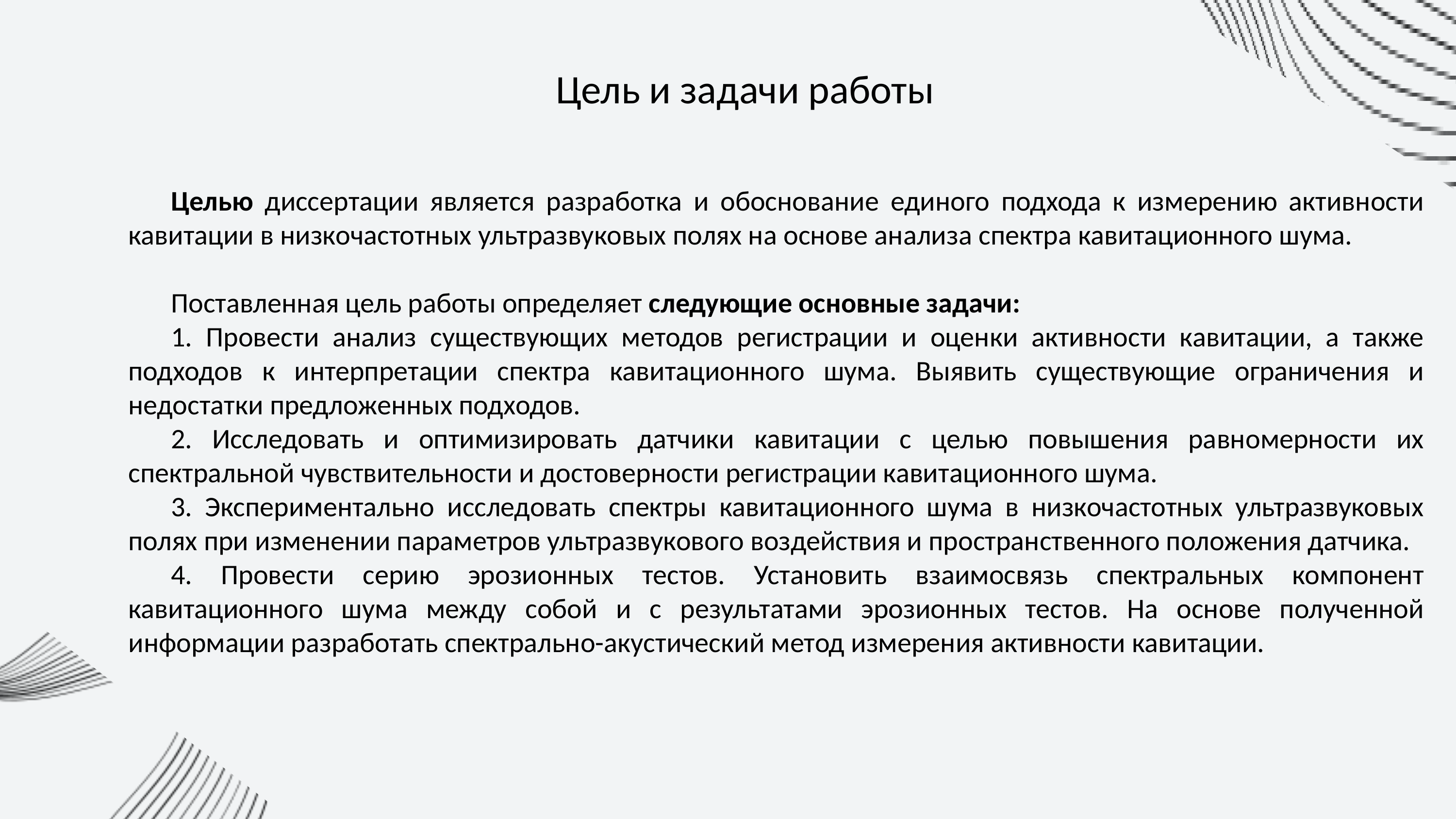

Цель и задачи работы
Целью диссертации является разработка и обоснование единого подхода к измерению активности кавитации в низкочастотных ультразвуковых полях на основе анализа спектра кавитационного шума.

Поставленная цель работы определяет следующие основные задачи:
1. Провести анализ существующих методов регистрации и оценки активности кавитации, а также подходов к интерпретации спектра кавитационного шума. Выявить существующие ограничения и недостатки предложенных подходов.
2. Исследовать и оптимизировать датчики кавитации с целью повышения равномерности их спектральной чувствительности и достоверности регистрации кавитационного шума.
3. Экспериментально исследовать спектры кавитационного шума в низкочастотных ультразвуковых полях при изменении параметров ультразвукового воздействия и пространственного положения датчика.
4. Провести серию эрозионных тестов. Установить взаимосвязь спектральных компонент кавитационного шума между собой и с результатами эрозионных тестов. На основе полученной информации разработать спектрально-акустический метод измерения активности кавитации.